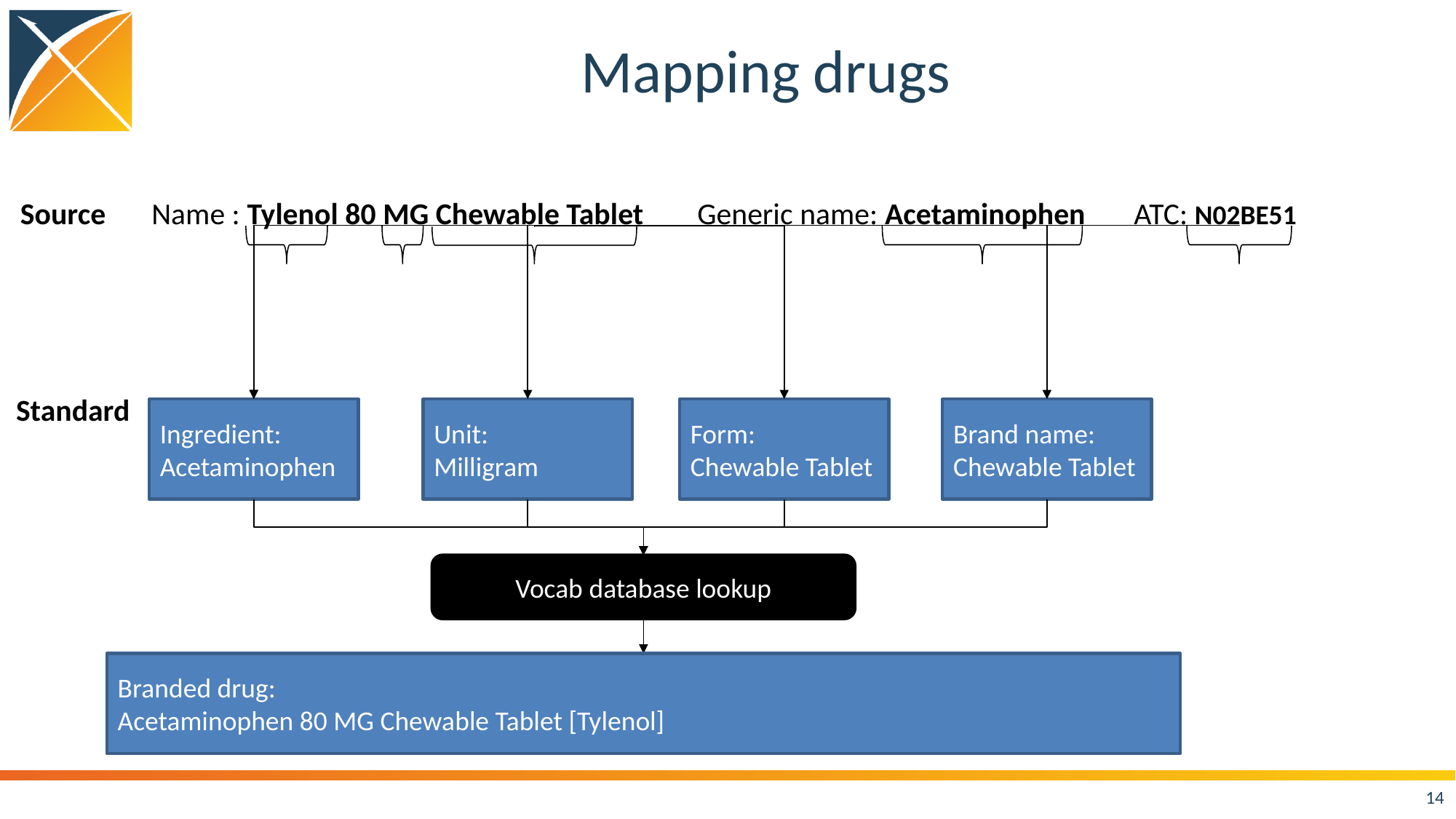

# Mapping drugs

Source
Name : Tylenol 80 MG Chewable Tablet 	Generic name: Acetaminophen 	ATC: N02BE51

Standard
Ingredient:
Acetaminophen
Unit:
Milligram
Form:
Chewable Tablet
Brand name:
Chewable Tablet
Vocab database lookup
Branded drug:
Acetaminophen 80 MG Chewable Tablet [Tylenol]
14